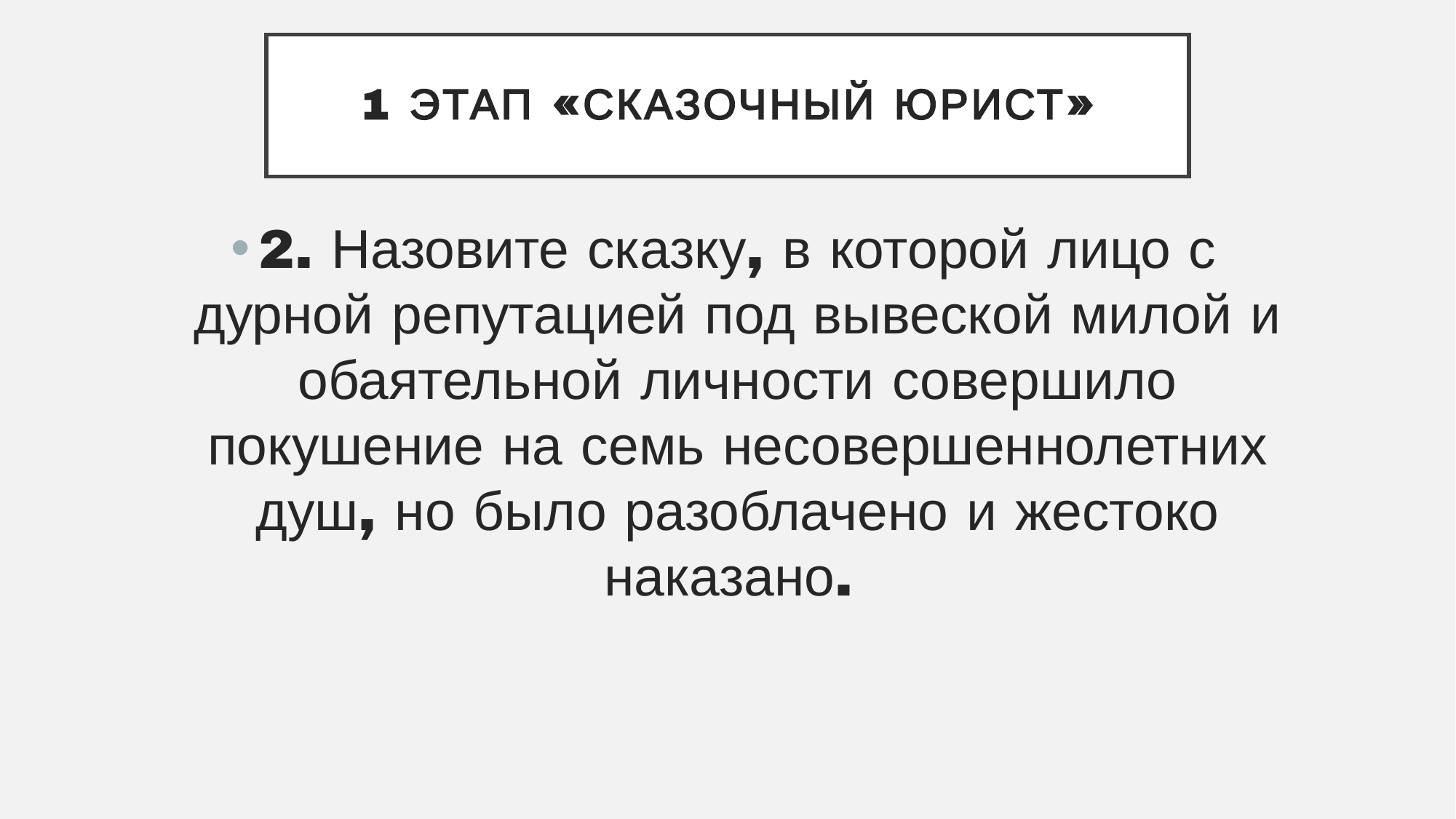

# 1 этап «Сказочный юрист»
2. Назовите сказку, в которой лицо с дурной репутацией под вывеской милой и обаятельной личности совершило покушение на семь несовершеннолетних душ, но было разоблачено и жестоко наказано.